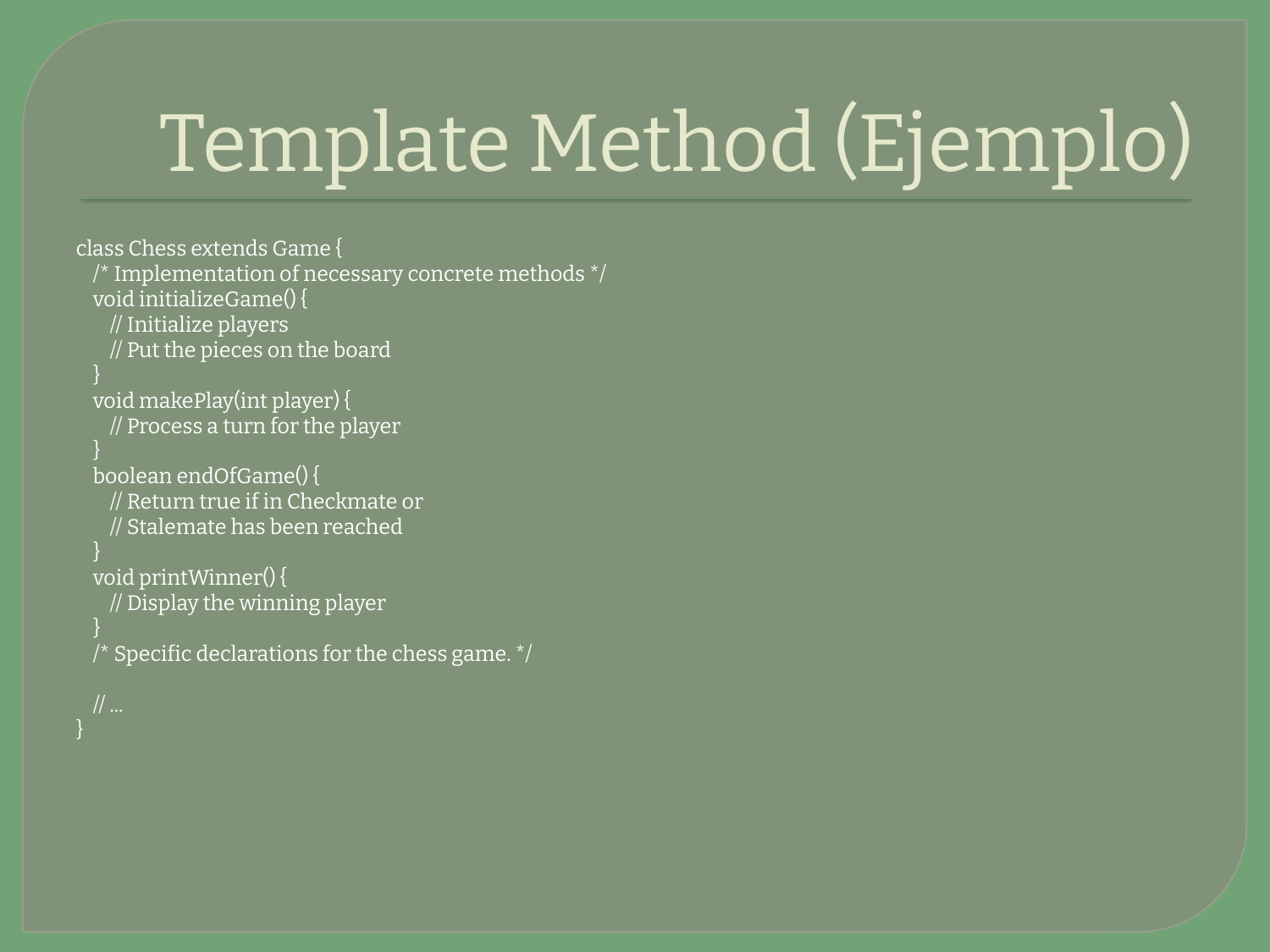

# Template Method (Ejemplo)
class Chess extends Game {
    /* Implementation of necessary concrete methods */
    void initializeGame() {
        // Initialize players
        // Put the pieces on the board
    }
    void makePlay(int player) {
        // Process a turn for the player
    }
    boolean endOfGame() {
        // Return true if in Checkmate or
        // Stalemate has been reached
    }
    void printWinner() {
        // Display the winning player
    }
    /* Specific declarations for the chess game. */

    // ...
}